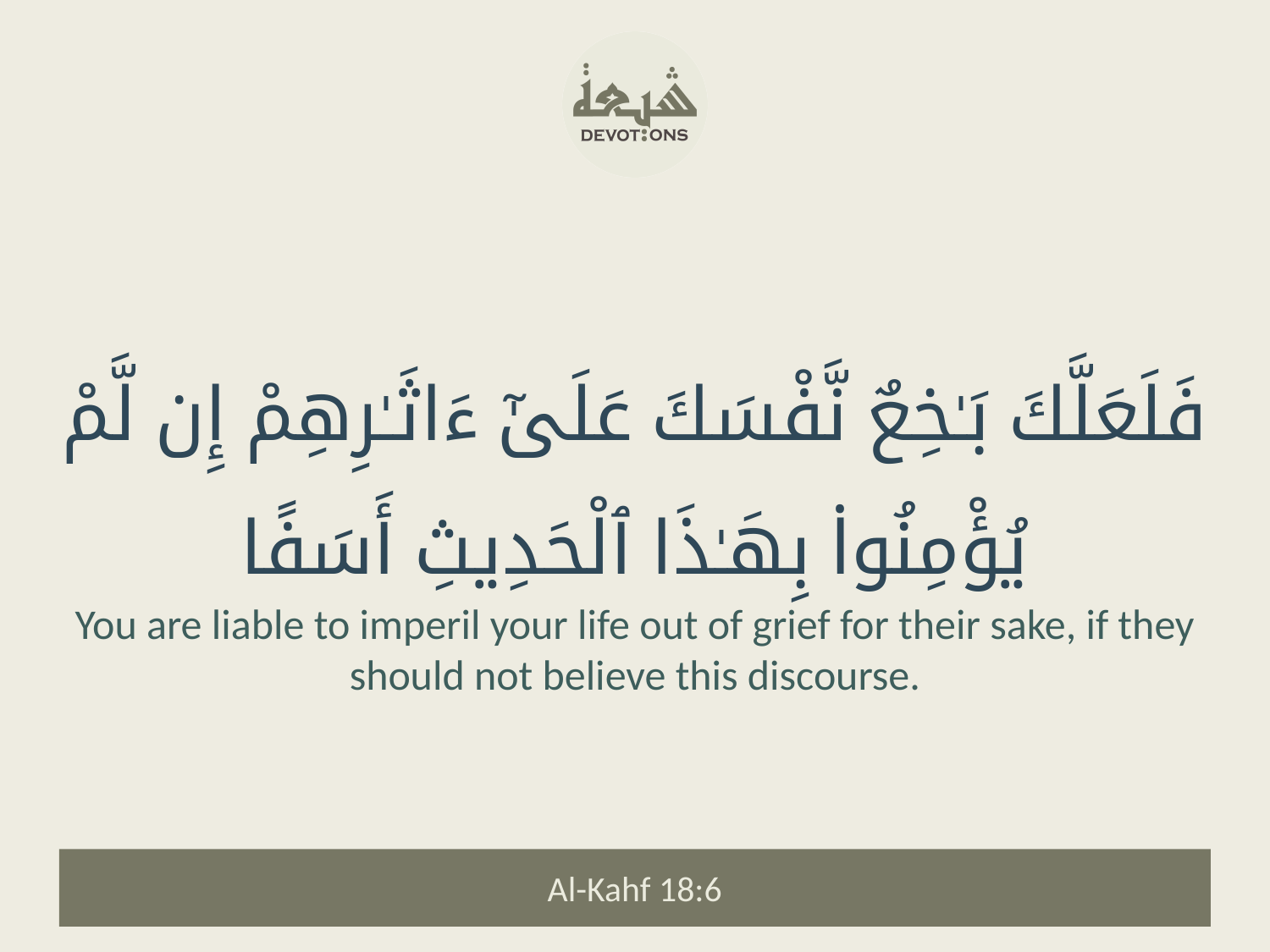

فَلَعَلَّكَ بَـٰخِعٌ نَّفْسَكَ عَلَىٰٓ ءَاثَـٰرِهِمْ إِن لَّمْ يُؤْمِنُوا۟ بِهَـٰذَا ٱلْحَدِيثِ أَسَفًا
You are liable to imperil your life out of grief for their sake, if they should not believe this discourse.
Al-Kahf 18:6